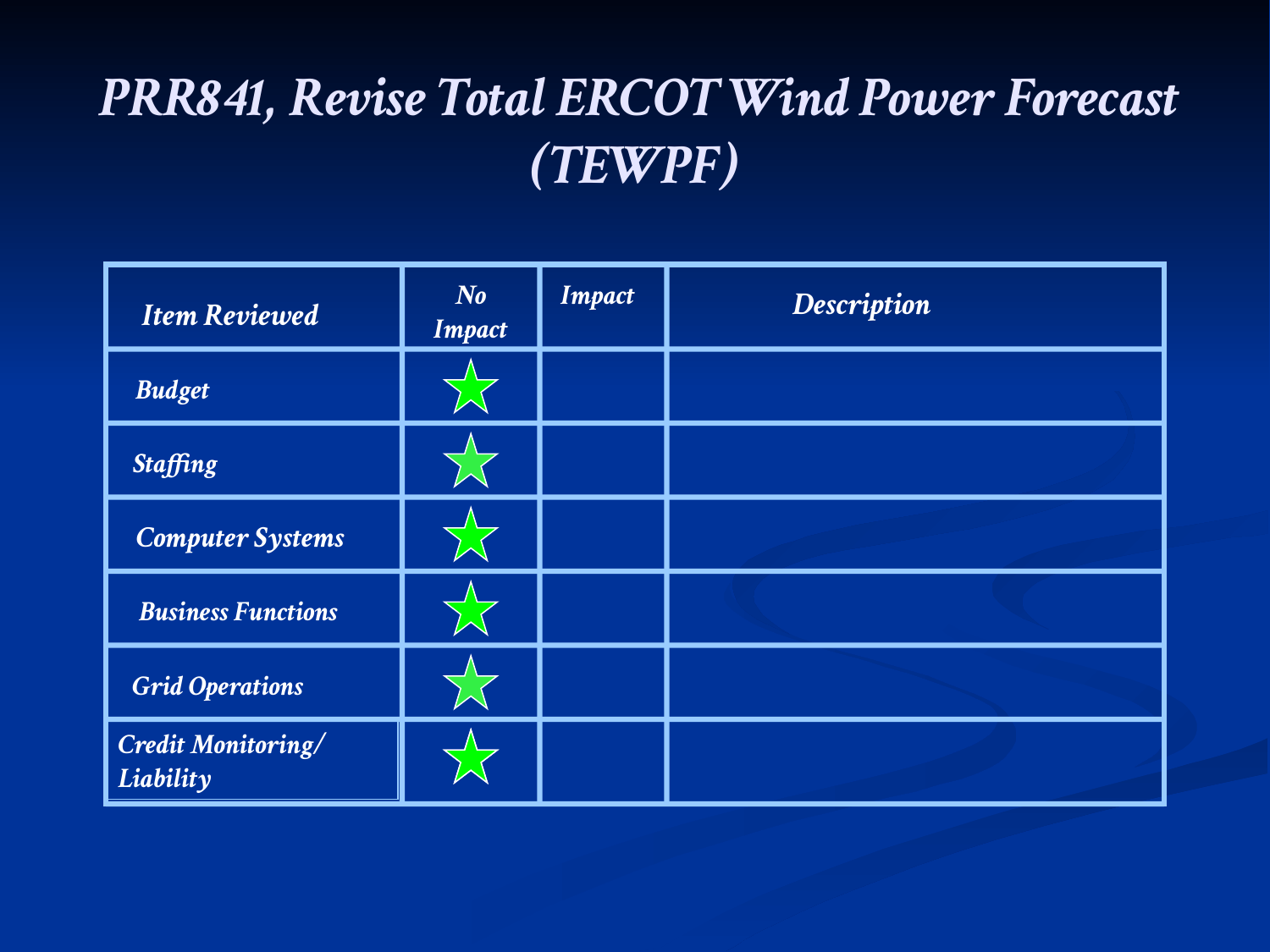

# PRR841, Revise Total ERCOT Wind Power Forecast (TEWPF)

No
Impact
Impact
Description
Item Reviewed

Budget

Staffing

Computer Systems

Business Functions

Grid Operations

Credit Monitoring/
Liability